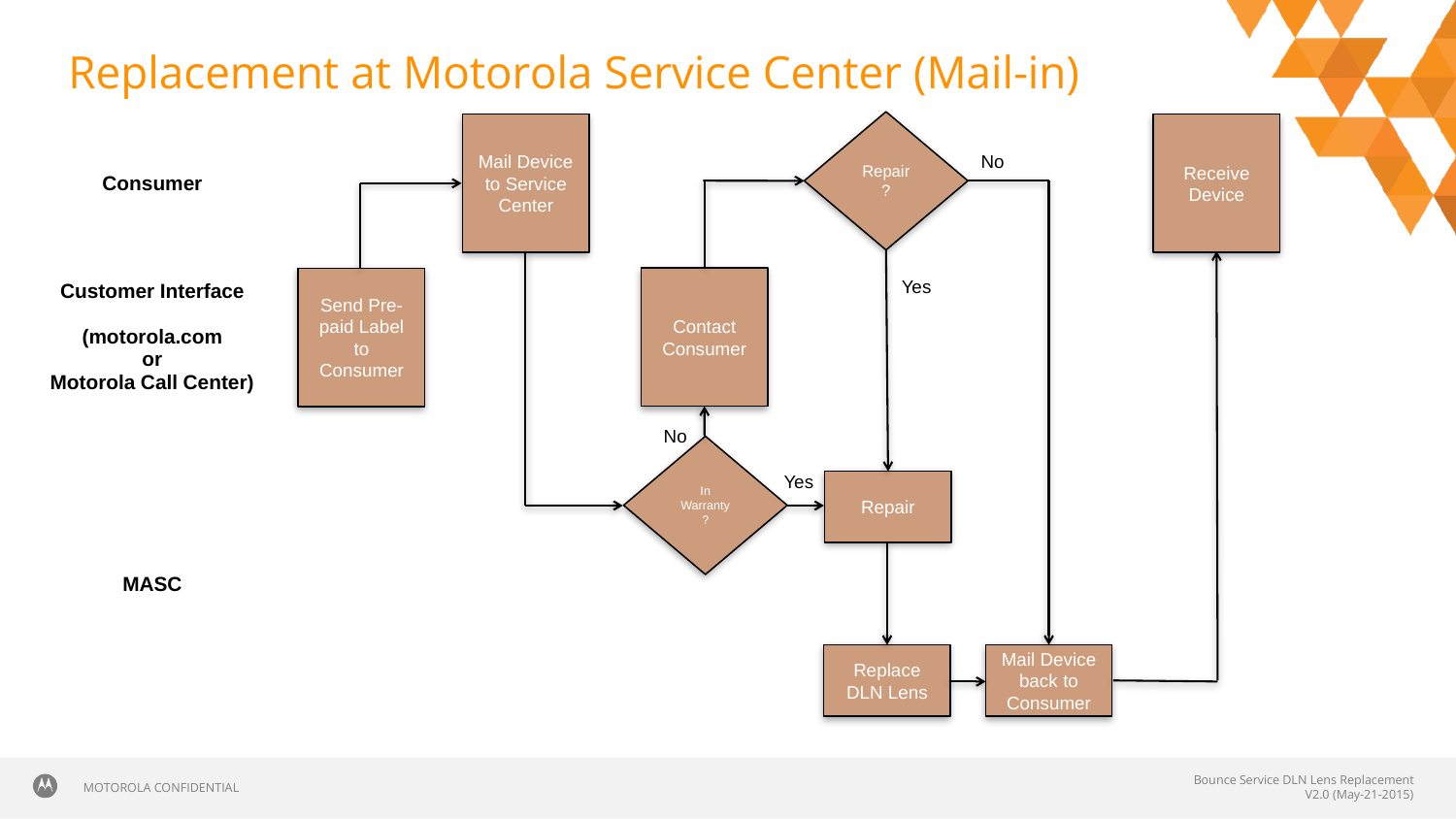

# Option #3 Service Center (Mail-in)
Replacement at Motorola Service Center (Mail-in)
| Consumer |  |
| --- | --- |
| Customer Interface (motorola.com or Motorola Call Center) |  |
| MASC |  |
Repair?
Mail Device to Service Center
Receive Device
No
Contact Consumer
Yes
Send Pre-paid Label to Consumer
No
In Warranty?
Yes
Repair
Replace DLN Lens
Mail Device back to Consumer